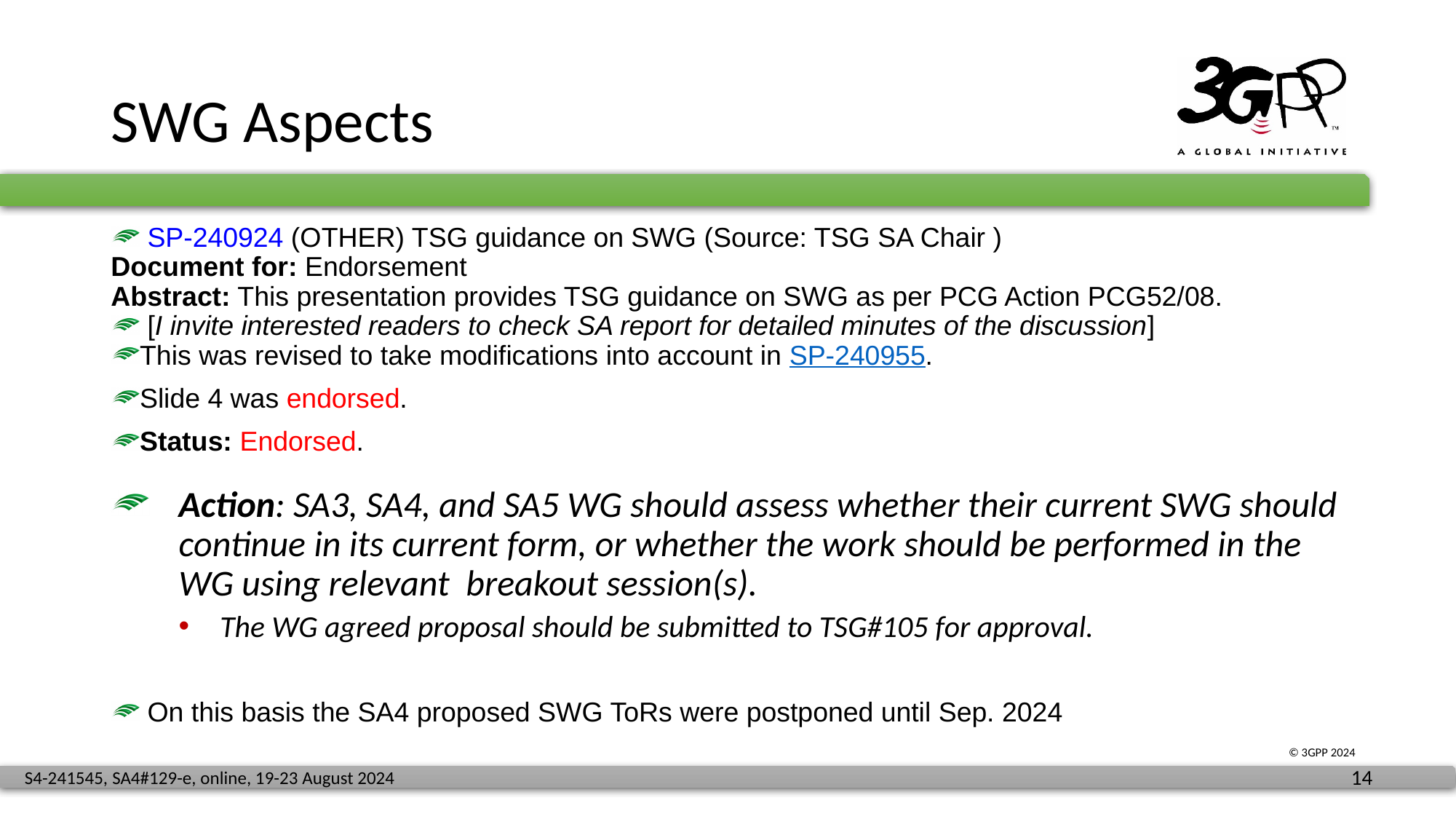

# SWG Aspects
 SP-240924 (OTHER) TSG guidance on SWG (Source: TSG SA Chair )
Document for: Endorsement
Abstract: This presentation provides TSG guidance on SWG as per PCG Action PCG52/08.
 [I invite interested readers to check SA report for detailed minutes of the discussion]
This was revised to take modifications into account in SP-240955.
Slide 4 was endorsed.
Status: Endorsed.
Action: SA3, SA4, and SA5 WG should assess whether their current SWG should continue in its current form, or whether the work should be performed in the WG using relevant  breakout session(s).
The WG agreed proposal should be submitted to TSG#105 for approval.

 On this basis the SA4 proposed SWG ToRs were postponed until Sep. 2024